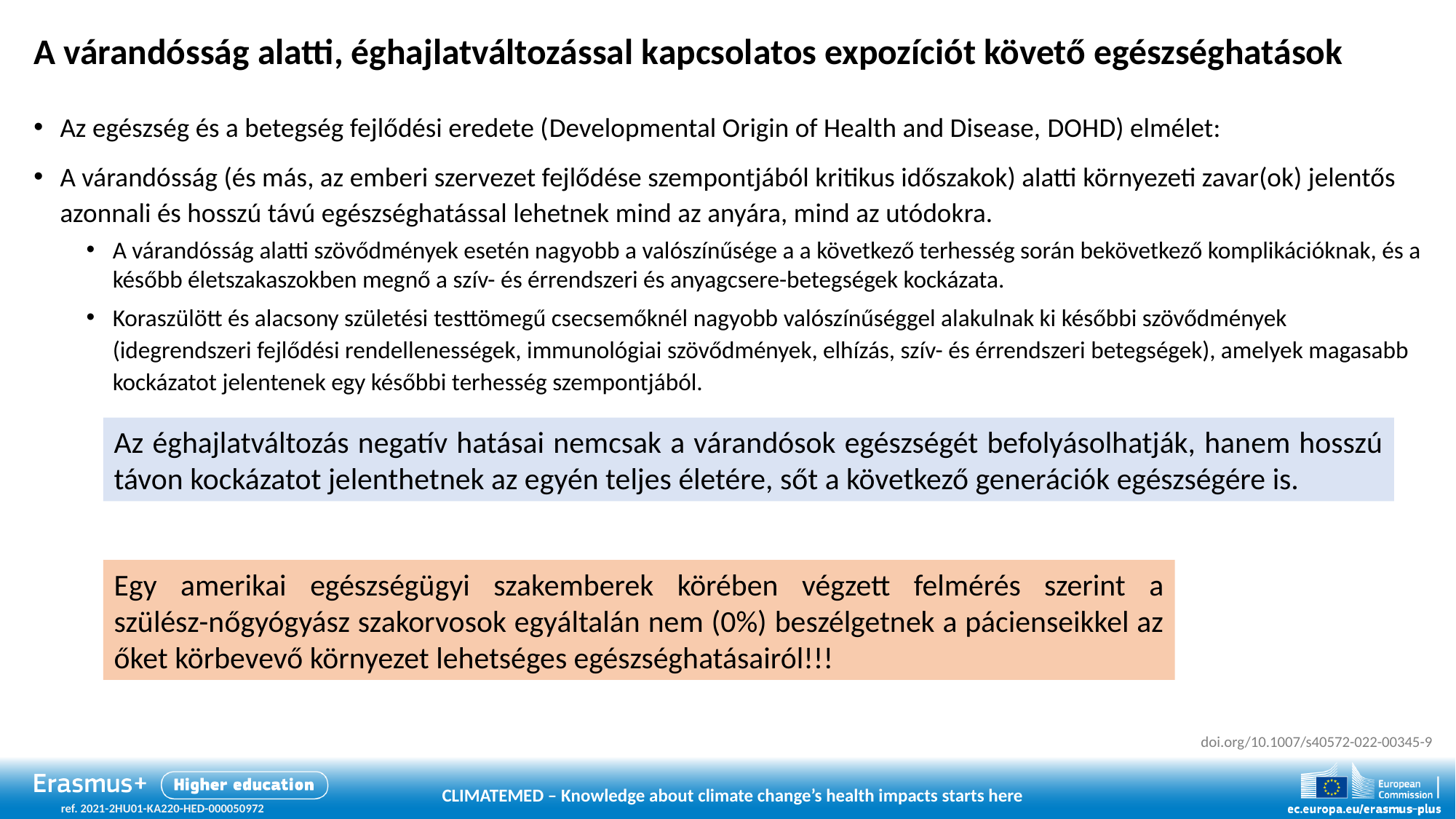

# A várandósság alatti, éghajlatváltozással kapcsolatos expozíciót követő egészséghatások
Az egészség és a betegség fejlődési eredete (Developmental Origin of Health and Disease, DOHD) elmélet:
A várandósság (és más, az emberi szervezet fejlődése szempontjából kritikus időszakok) alatti környezeti zavar(ok) jelentős azonnali és hosszú távú egészséghatással lehetnek mind az anyára, mind az utódokra.
A várandósság alatti szövődmények esetén nagyobb a valószínűsége a a következő terhesség során bekövetkező komplikációknak, és a később életszakaszokben megnő a szív- és érrendszeri és anyagcsere-betegségek kockázata.
Koraszülött és alacsony születési testtömegű csecsemőknél nagyobb valószínűséggel alakulnak ki későbbi szövődmények (idegrendszeri fejlődési rendellenességek, immunológiai szövődmények, elhízás, szív- és érrendszeri betegségek), amelyek magasabb kockázatot jelentenek egy későbbi terhesség szempontjából.

Az éghajlatváltozás negatív hatásai nemcsak a várandósok egészségét befolyásolhatják, hanem hosszú távon kockázatot jelenthetnek az egyén teljes életére, sőt a következő generációk egészségére is.
Egy amerikai egészségügyi szakemberek körében végzett felmérés szerint a
szülész-nőgyógyász szakorvosok egyáltalán nem (0%) beszélgetnek a pácienseikkel az őket körbevevő környezet lehetséges egészséghatásairól!!!
doi.org/10.1007/s40572-022-00345-9